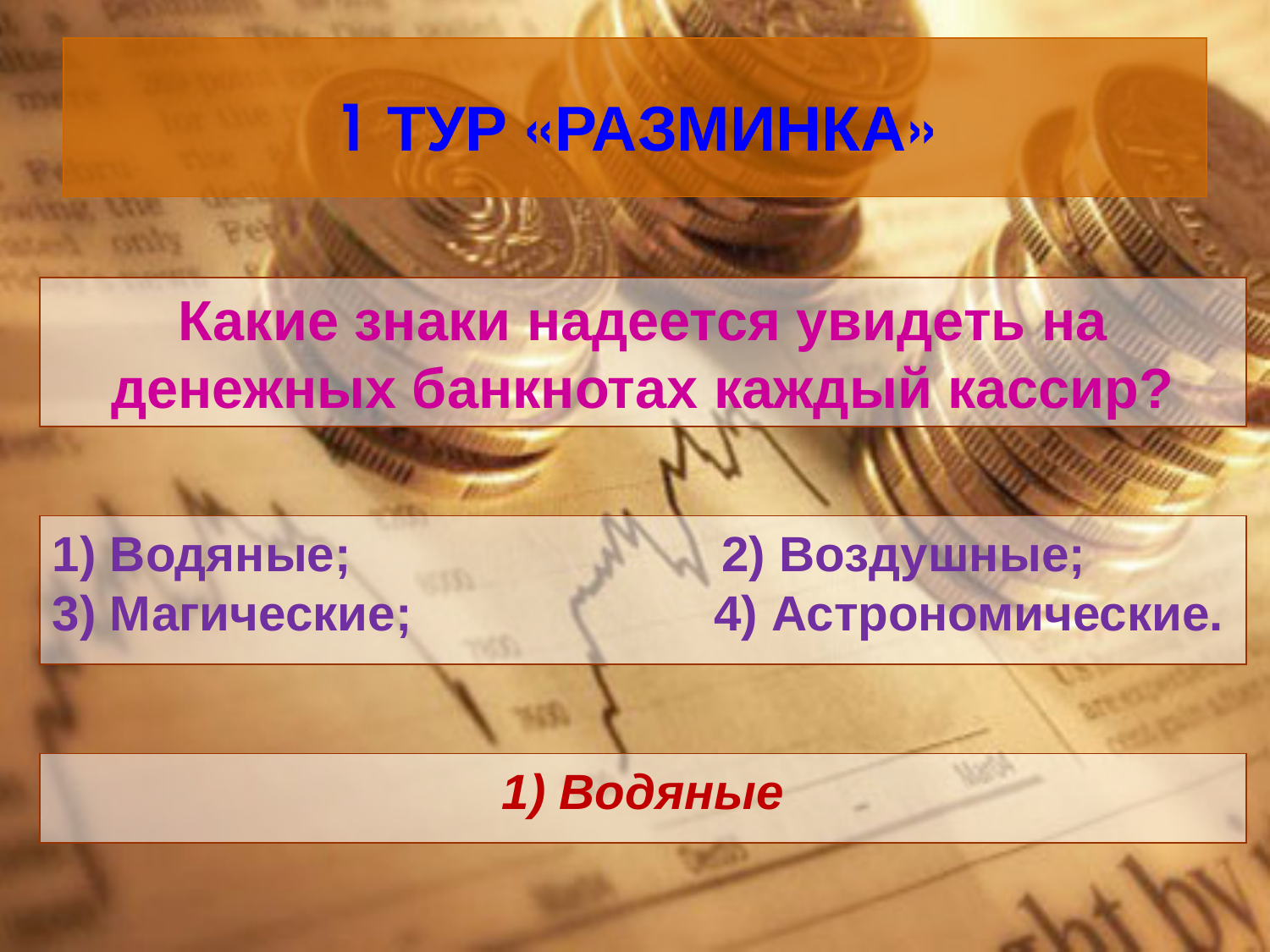

# 1 ТУР «РАЗМИНКА»
Какие знаки надеется увидеть на денежных банкнотах каждый кассир?
1) Водяные;                           2) Воздушные;
3) Магические;                      4) Астрономические.

1) Водяные